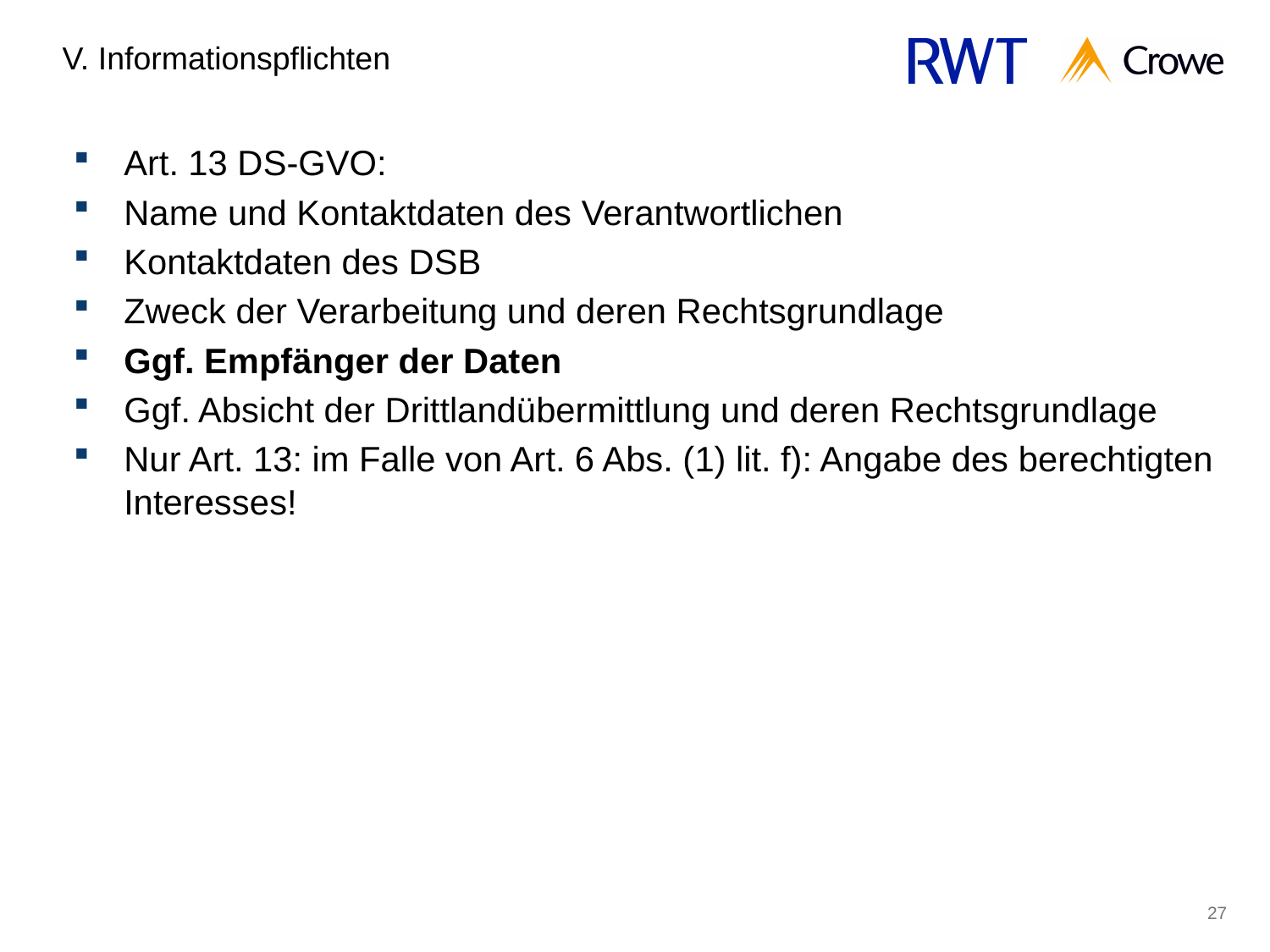

V. Informationspflichten

Art. 13 DS-GVO:
Name und Kontaktdaten des Verantwortlichen
Kontaktdaten des DSB
Zweck der Verarbeitung und deren Rechtsgrundlage
Ggf. Empfänger der Daten
Ggf. Absicht der Drittlandübermittlung und deren Rechtsgrundlage
Nur Art. 13: im Falle von Art. 6 Abs. (1) lit. f): Angabe des berechtigten Interesses!